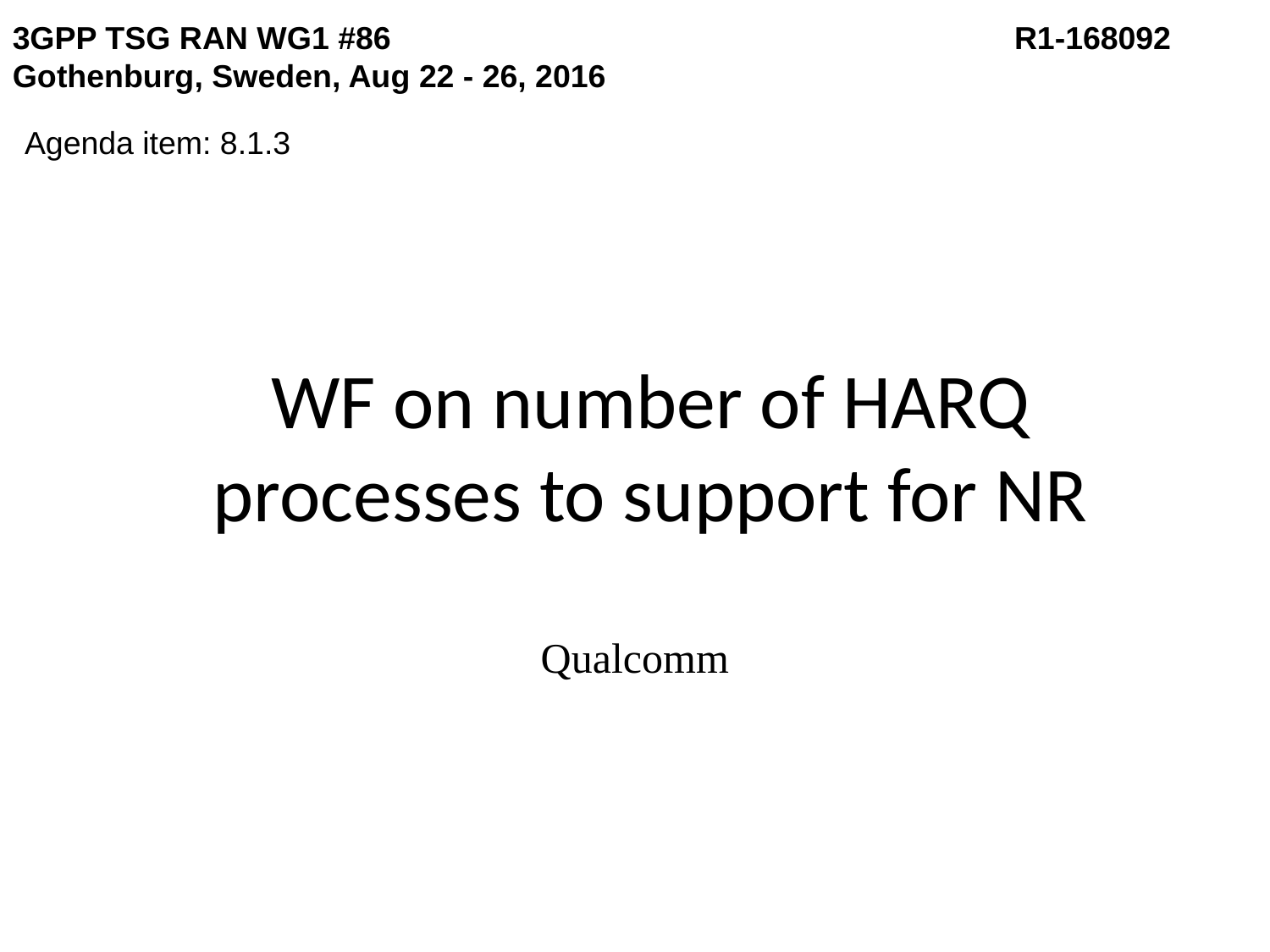

3GPP TSG RAN WG1 #86	             			                           R1-168092
Gothenburg, Sweden, Aug 22 - 26, 2016
Agenda item: 8.1.3
# WF on number of HARQ processes to support for NR
Qualcomm